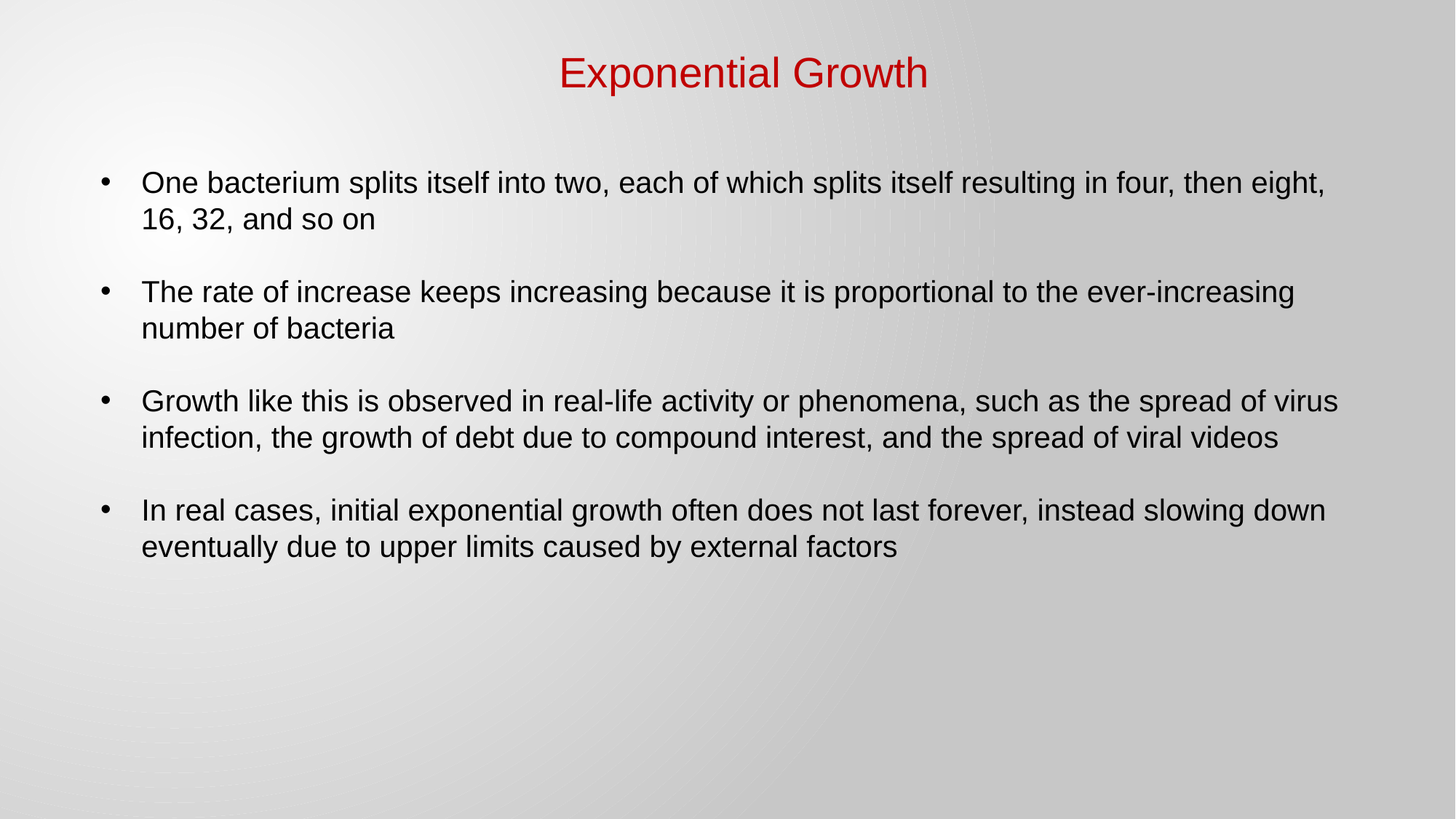

Exponential Growth
One bacterium splits itself into two, each of which splits itself resulting in four, then eight, 16, 32, and so on

The rate of increase keeps increasing because it is proportional to the ever-increasing number of bacteria

Growth like this is observed in real-life activity or phenomena, such as the spread of virus infection, the growth of debt due to compound interest, and the spread of viral videos

In real cases, initial exponential growth often does not last forever, instead slowing down eventually due to upper limits caused by external factors